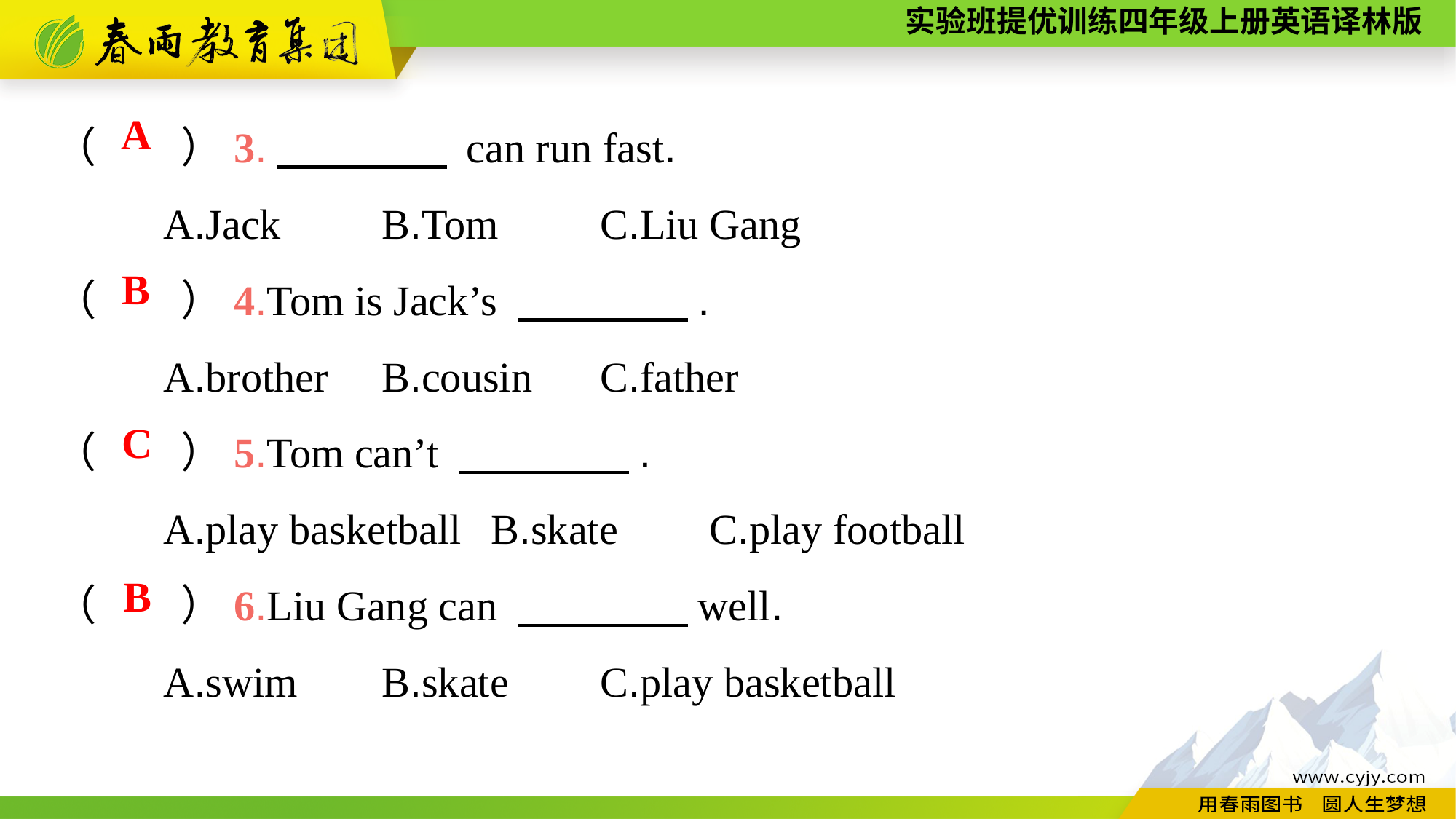

（　　）3.　　　　 can run fast.
	A.Jack	B.Tom	C.Liu Gang
（　　）4.Tom is Jack’s 　　　　.
	A.brother	B.cousin	C.father
（　　）5.Tom can’t 　　　　.
	A.play basketball	B.skate	C.play football
（　　）6.Liu Gang can 　　　　well.
	A.swim	B.skate	C.play basketball
A
B
C
B